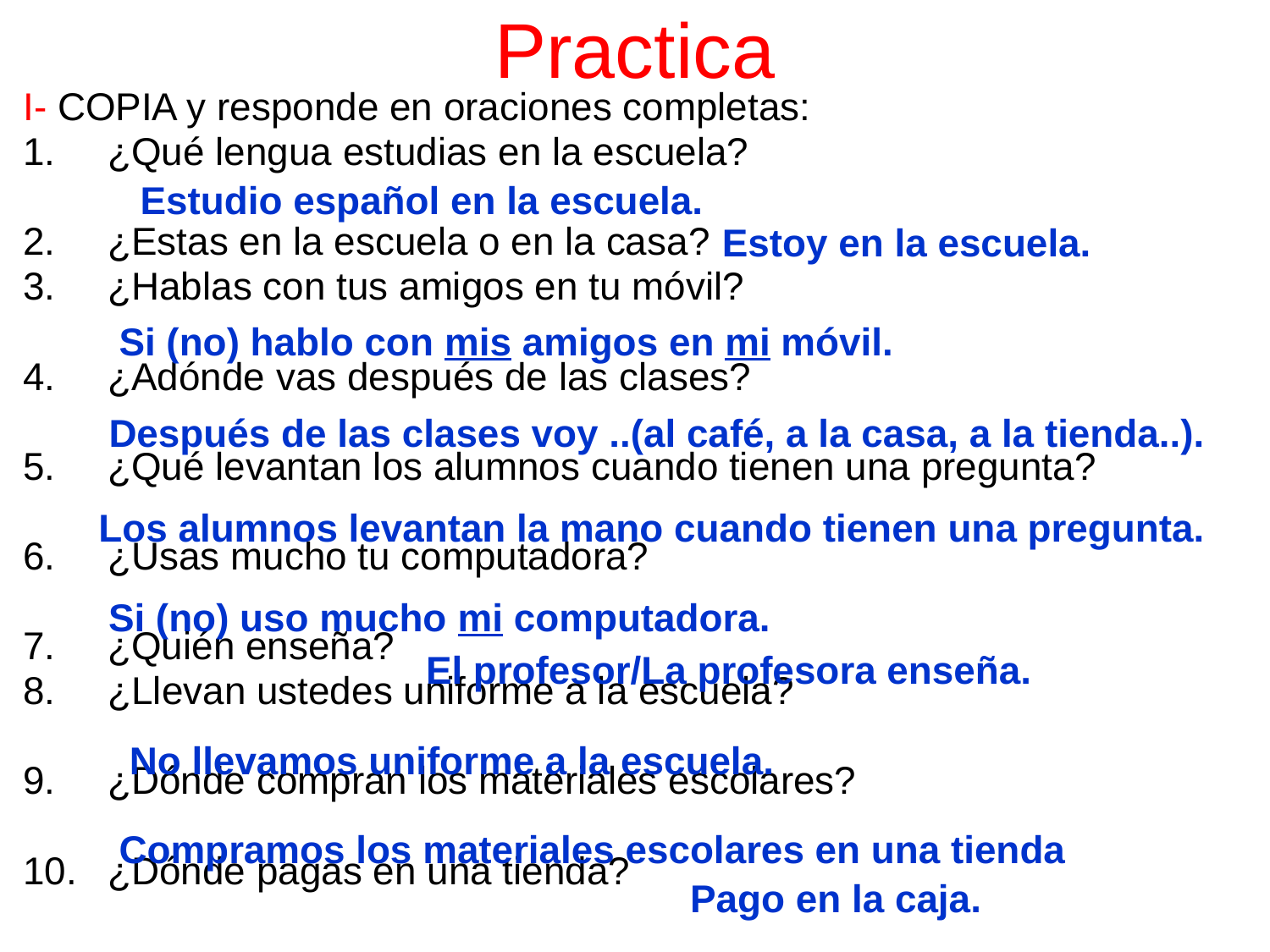

# Practica
I- COPIA y responde en oraciones completas:
¿Qué lengua estudias en la escuela?

¿Estas en la escuela o en la casa?
¿Hablas con tus amigos en tu móvil?

¿Adónde vas después de las clases?

¿Qué levantan los alumnos cuando tienen una pregunta?

¿Usas mucho tu computadora?

¿Quién enseña?
¿Llevan ustedes uniforme a la escuela?

¿Dónde compran los materiales escolares?

¿Dónde pagas en una tienda?
Estudio español en la escuela.
Estoy en la escuela.
Si (no) hablo con mis amigos en mi móvil.
Después de las clases voy ..(al café, a la casa, a la tienda..).
Los alumnos levantan la mano cuando tienen una pregunta.
Si (no) uso mucho mi computadora.
El profesor/La profesora enseña.
No llevamos uniforme a la escuela.
Compramos los materiales escolares en una tienda
Pago en la caja.